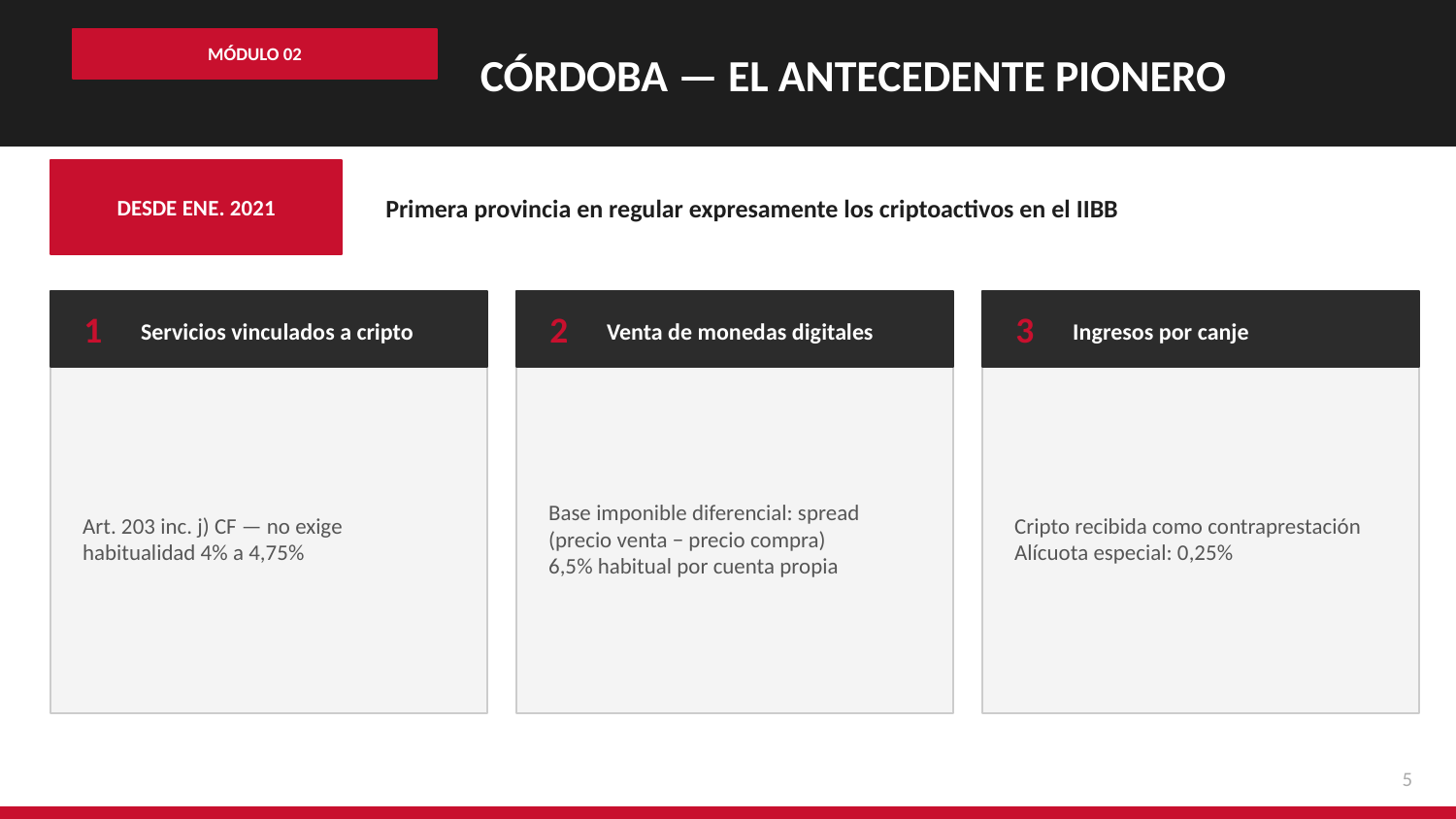

CÓRDOBA — EL ANTECEDENTE PIONERO

MÓDULO 02

DESDE ENE. 2021
Primera provincia en regular expresamente los criptoactivos en el IIBB

1
2
3
Servicios vinculados a cripto
Venta de monedas digitales
Ingresos por canje
Art. 203 inc. j) CF — no exige habitualidad 4% a 4,75%
Base imponible diferencial: spread
(precio venta − precio compra)
6,5% habitual por cuenta propia
Cripto recibida como contraprestación
Alícuota especial: 0,25%
5